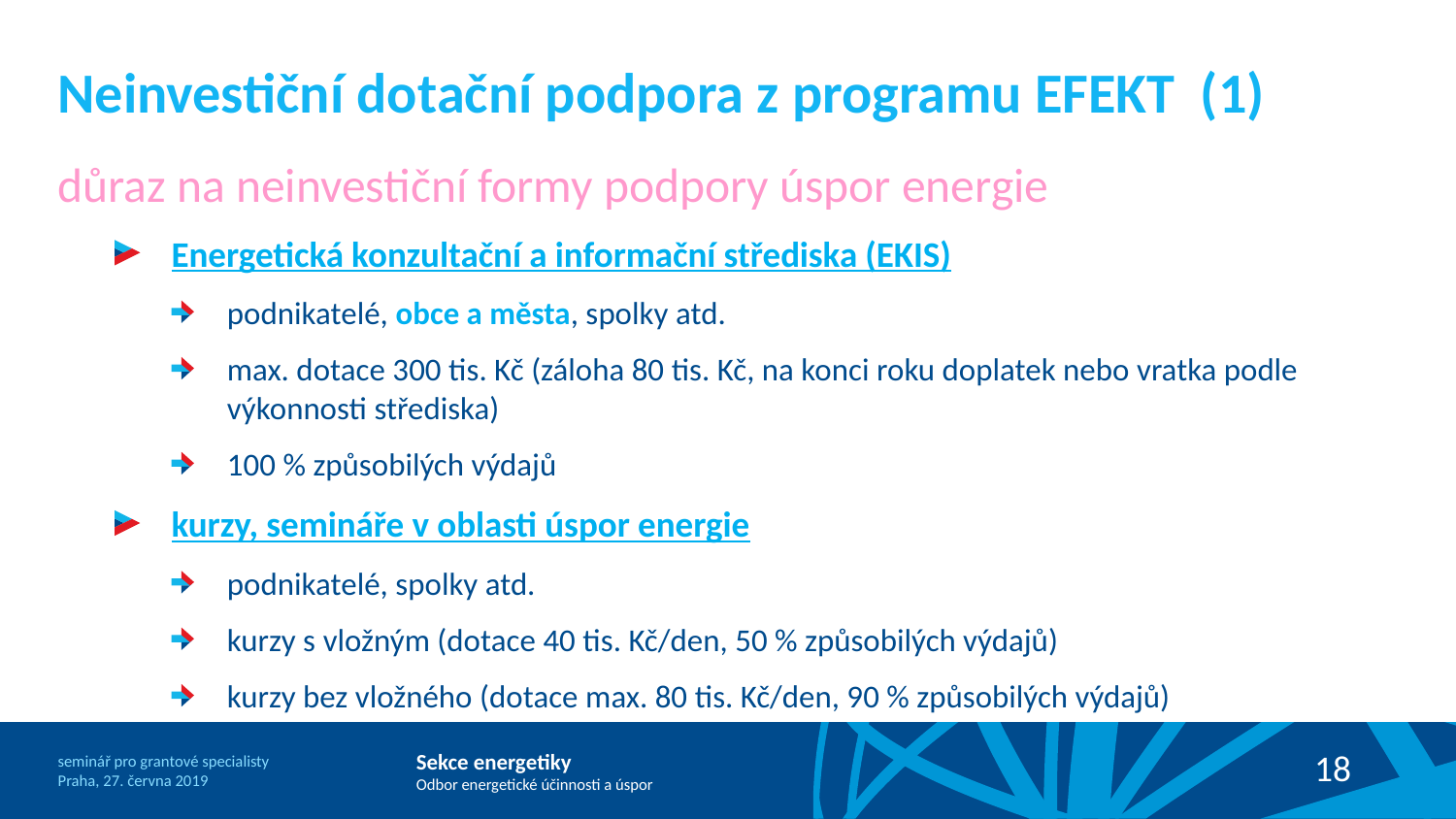

# Neinvestiční dotační podpora z programu EFEKT  (1)
důraz na neinvestiční formy podpory úspor energie
Energetická konzultační a informační střediska (EKIS)
podnikatelé, obce a města, spolky atd.
max. dotace 300 tis. Kč (záloha 80 tis. Kč, na konci roku doplatek nebo vratka podle výkonnosti střediska)
100 % způsobilých výdajů
kurzy, semináře v oblasti úspor energie
podnikatelé, spolky atd.
kurzy s vložným (dotace 40 tis. Kč/den, 50 % způsobilých výdajů)
kurzy bez vložného (dotace max. 80 tis. Kč/den, 90 % způsobilých výdajů)